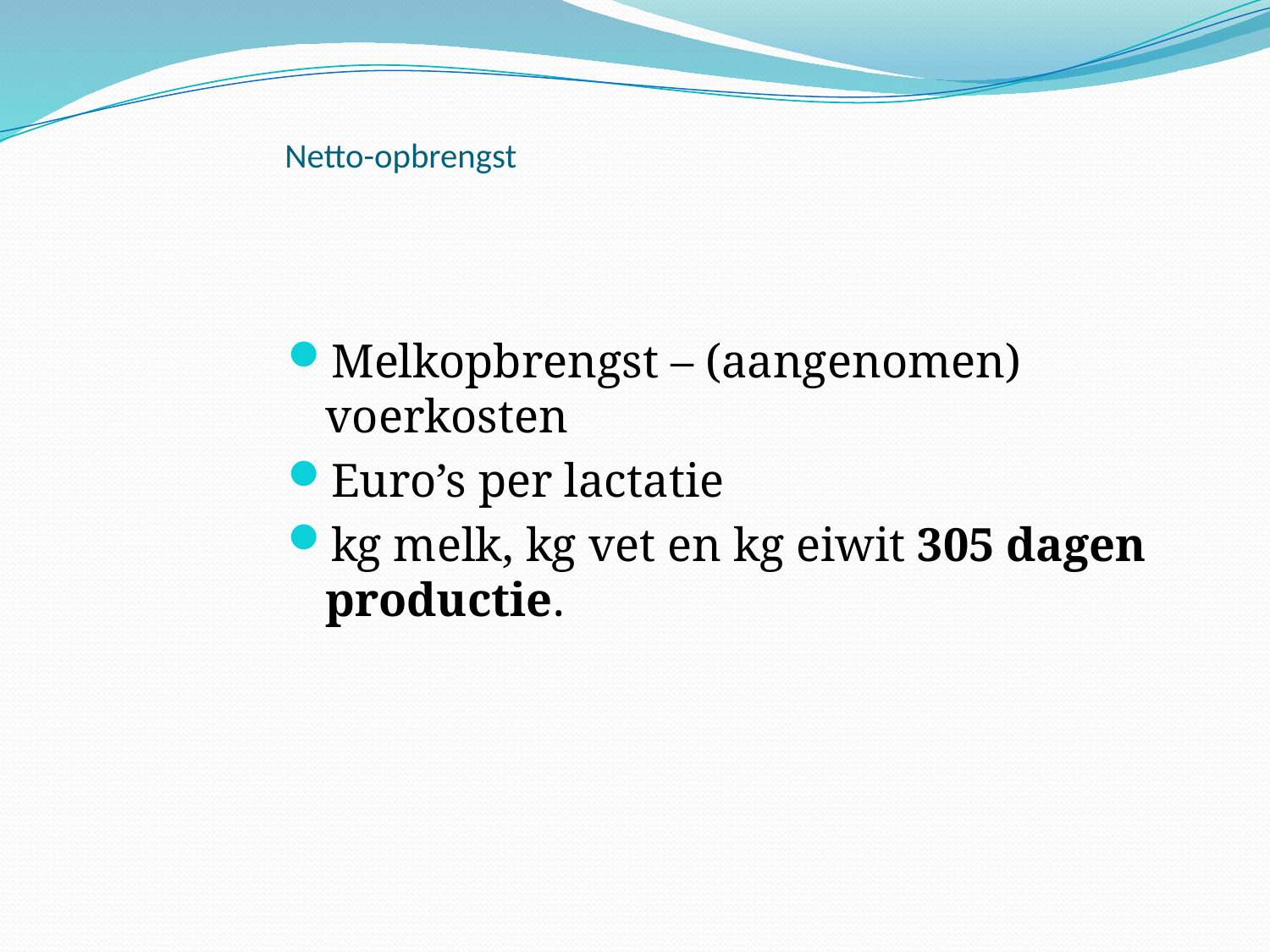

# Netto-opbrengst
Melkopbrengst – (aangenomen) voerkosten
Euro’s per lactatie
kg melk, kg vet en kg eiwit 305 dagen productie.